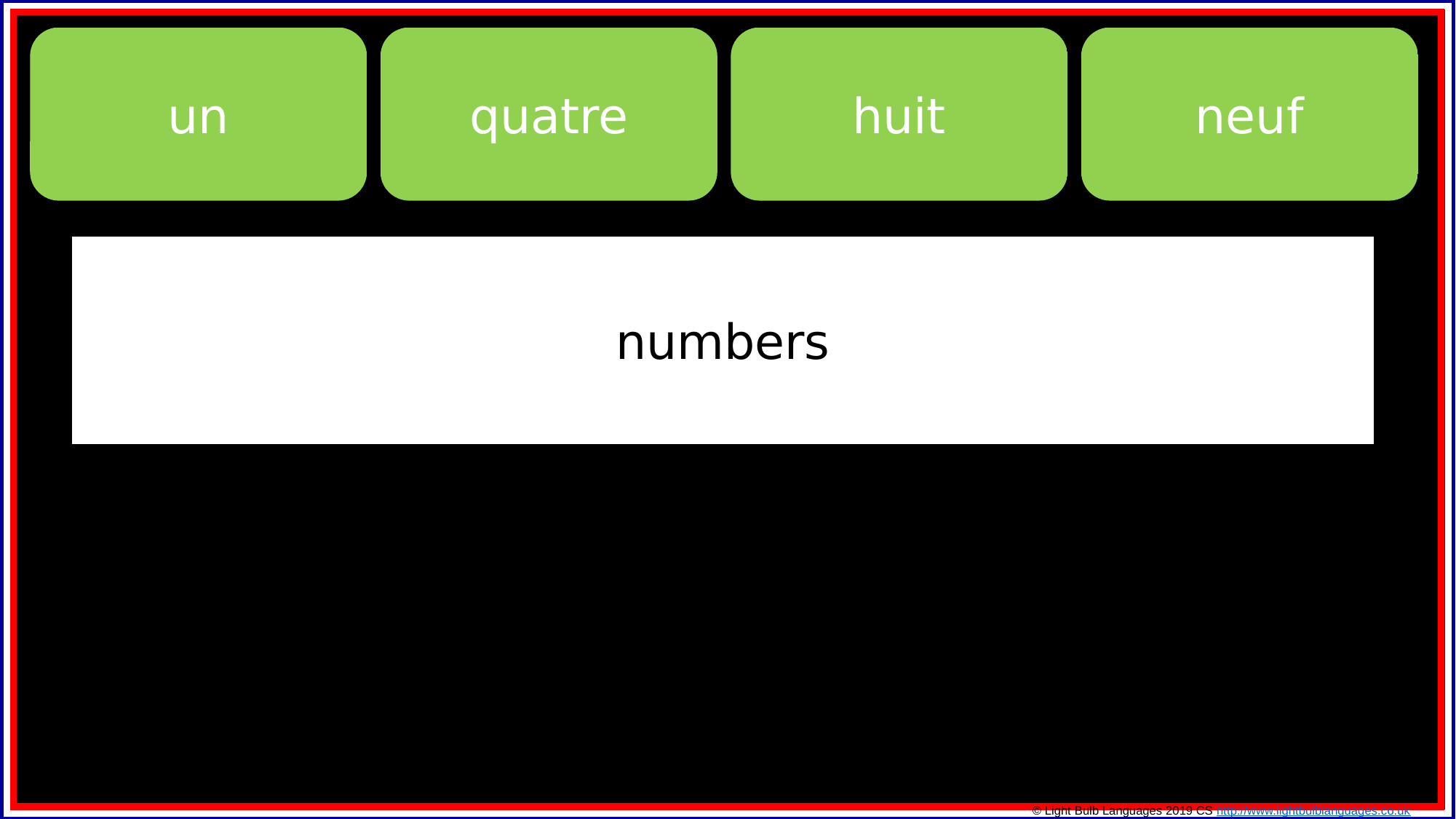

un
quatre
huit
neuf
numbers
© Light Bulb Languages 2019 CS http://www.lightbulblanguages.co.uk